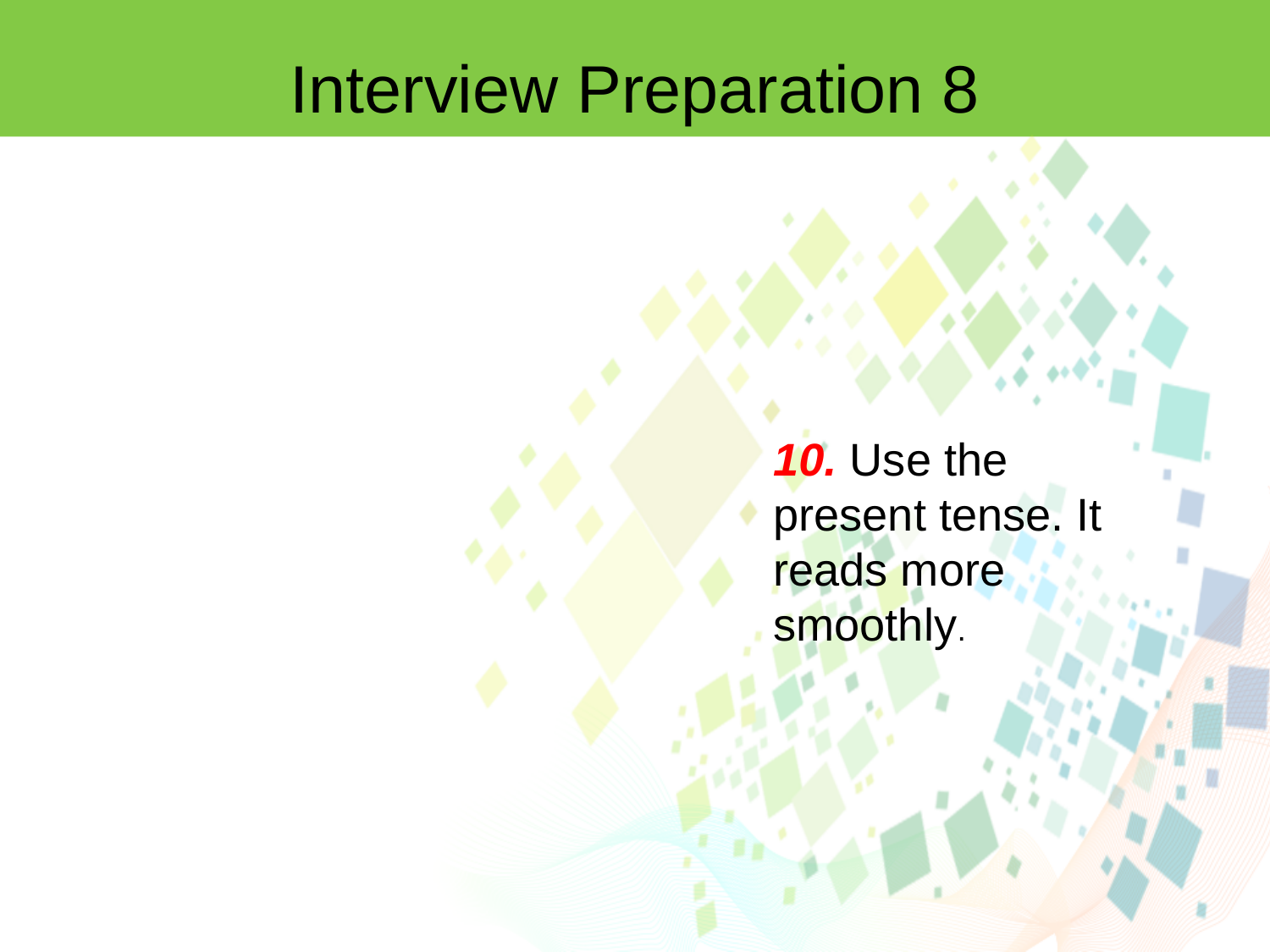

Interview Preparation 8
10. Use the present tense. It reads more smoothly.